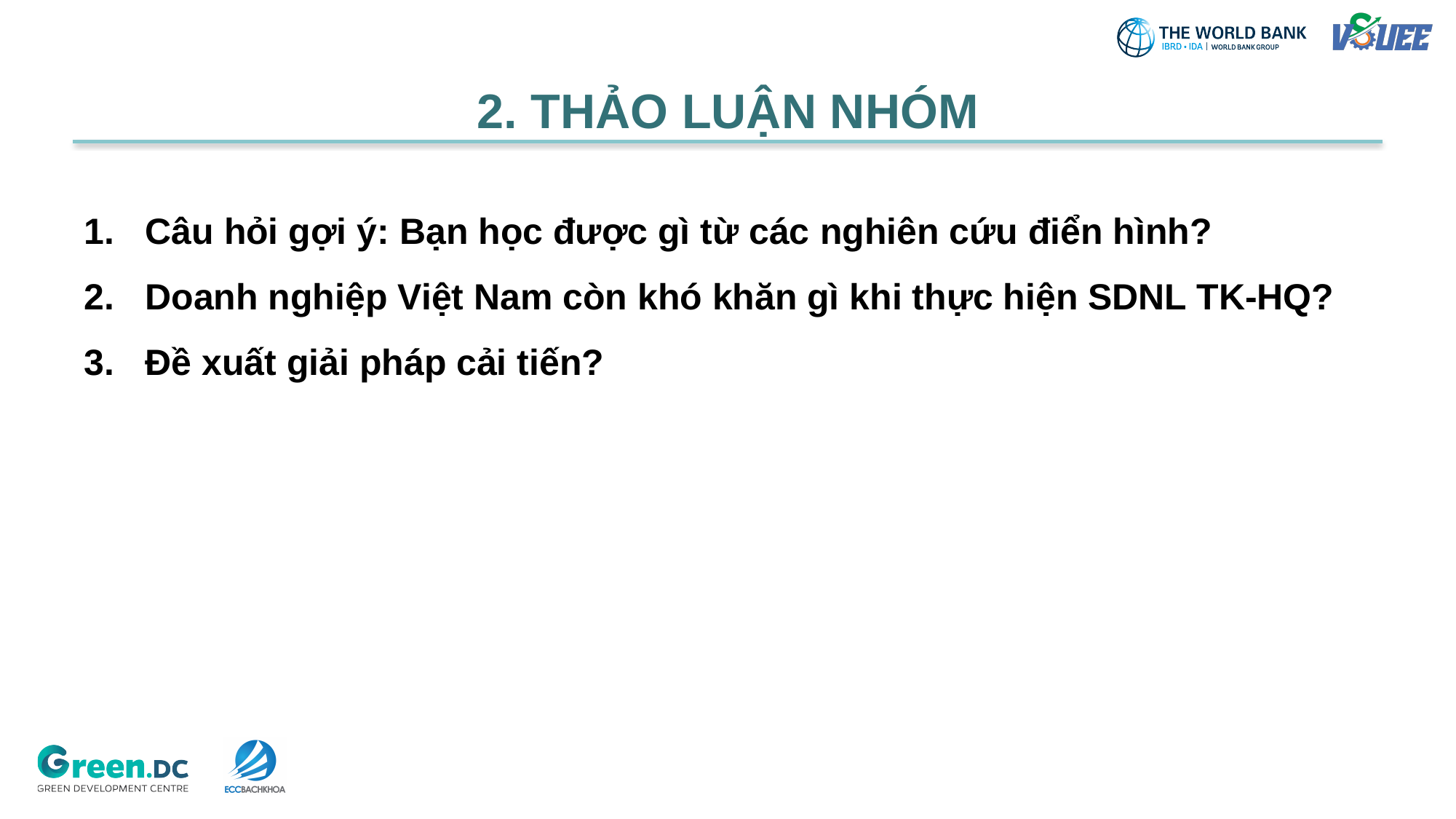

2. THẢO LUẬN NHÓM

Câu hỏi gợi ý: Bạn học được gì từ các nghiên cứu điển hình?
Doanh nghiệp Việt Nam còn khó khăn gì khi thực hiện SDNL TK-HQ?
Đề xuất giải pháp cải tiến?